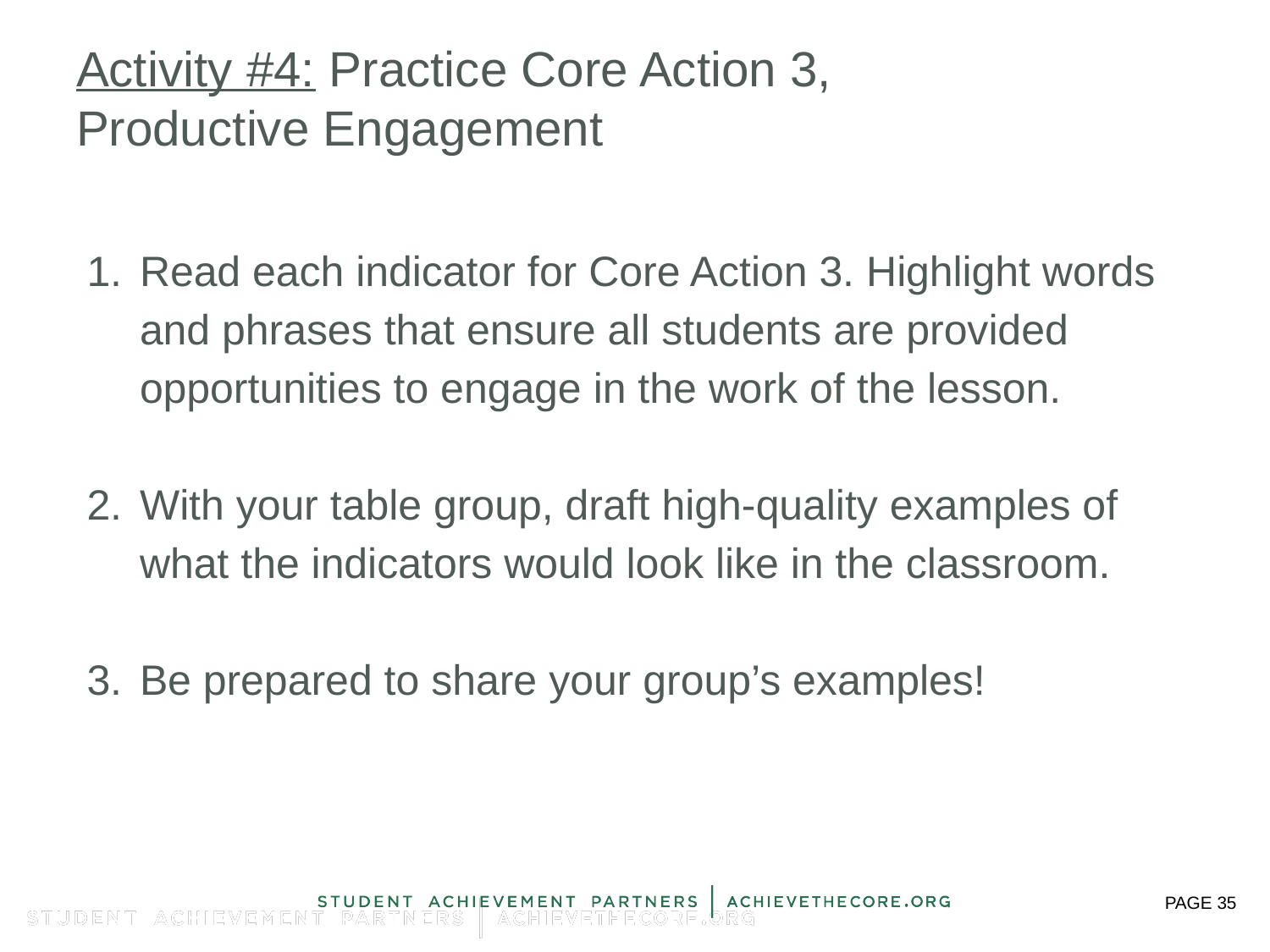

# Activity #4: Practice Core Action 3,
Productive Engagement

Read each indicator for Core Action 3. Highlight words and phrases that ensure all students are provided opportunities to engage in the work of the lesson.

With your table group, draft high-quality examples of what the indicators would look like in the classroom.

Be prepared to share your group’s examples!